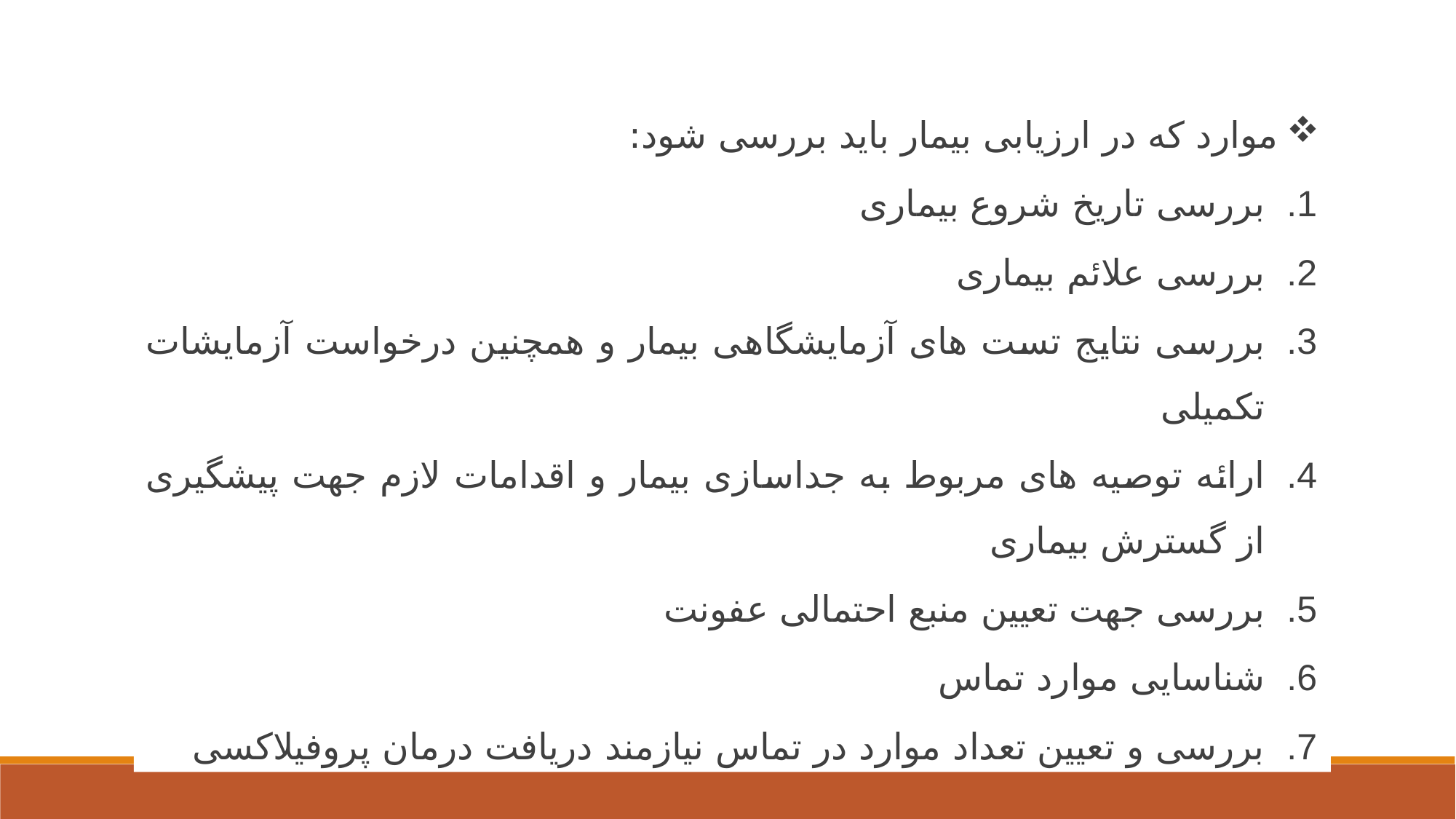

موارد که در ارزیابی بیمار باید بررسی شود:
بررسی تاریخ شروع بیماری
بررسی علائم بیماری
بررسی نتایج تست های آزمایشگاهی بیمار و همچنین درخواست آزمایشات تکمیلی
ارائه توصیه های مربوط به جداسازی بیمار و اقدامات لازم جهت پیشگیری از گسترش بیماری
بررسی جهت تعیین منبع احتمالی عفونت
شناسایی موارد تماس
بررسی و تعیین تعداد موارد در تماس نیازمند دریافت درمان پروفیلاکسی